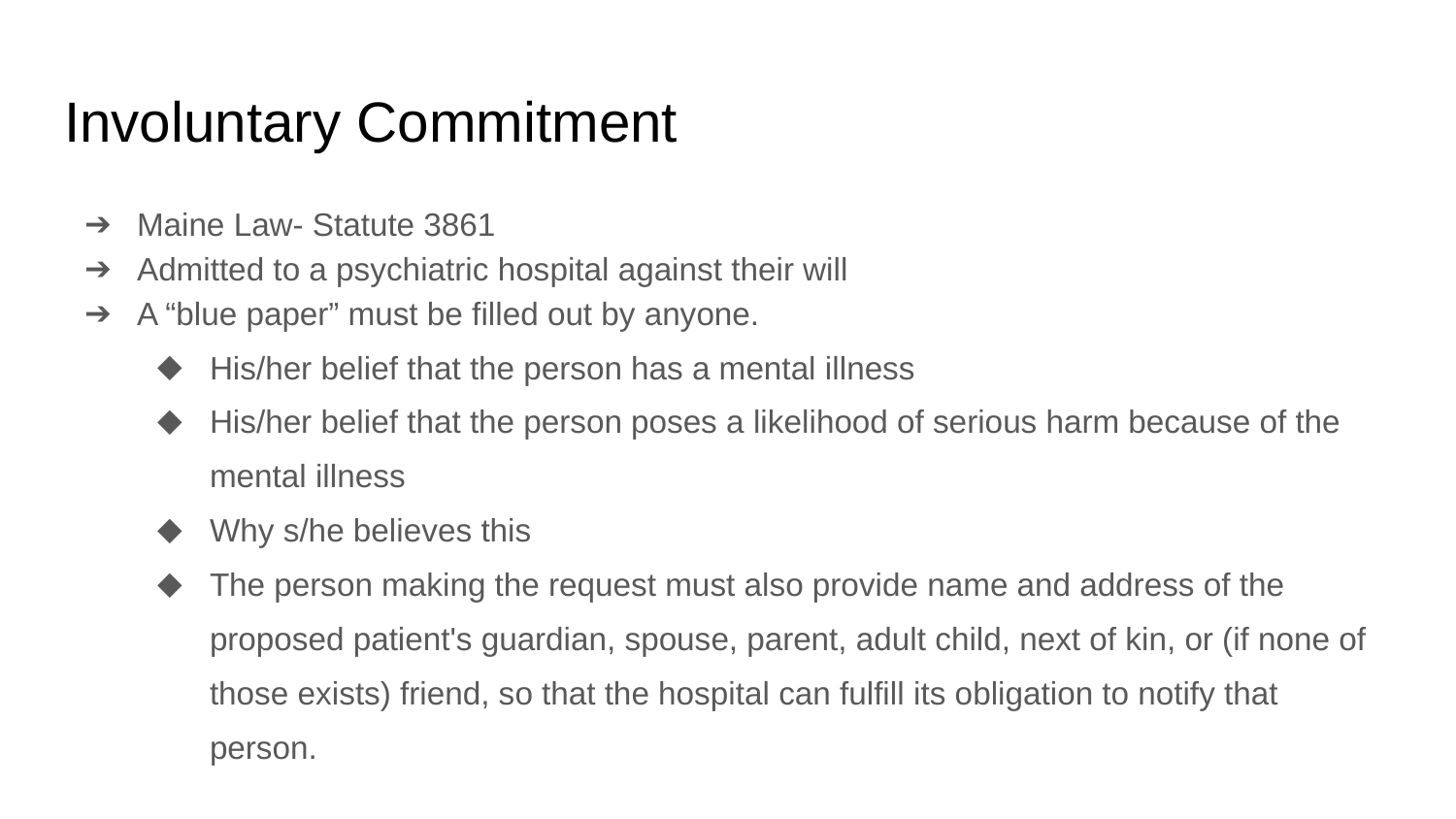

# Involuntary Commitment
Maine Law- Statute 3861
Admitted to a psychiatric hospital against their will
A “blue paper” must be filled out by anyone.
His/her belief that the person has a mental illness
His/her belief that the person poses a likelihood of serious harm because of the mental illness
Why s/he believes this
The person making the request must also provide name and address of the proposed patient's guardian, spouse, parent, adult child, next of kin, or (if none of those exists) friend, so that the hospital can fulfill its obligation to notify that person.